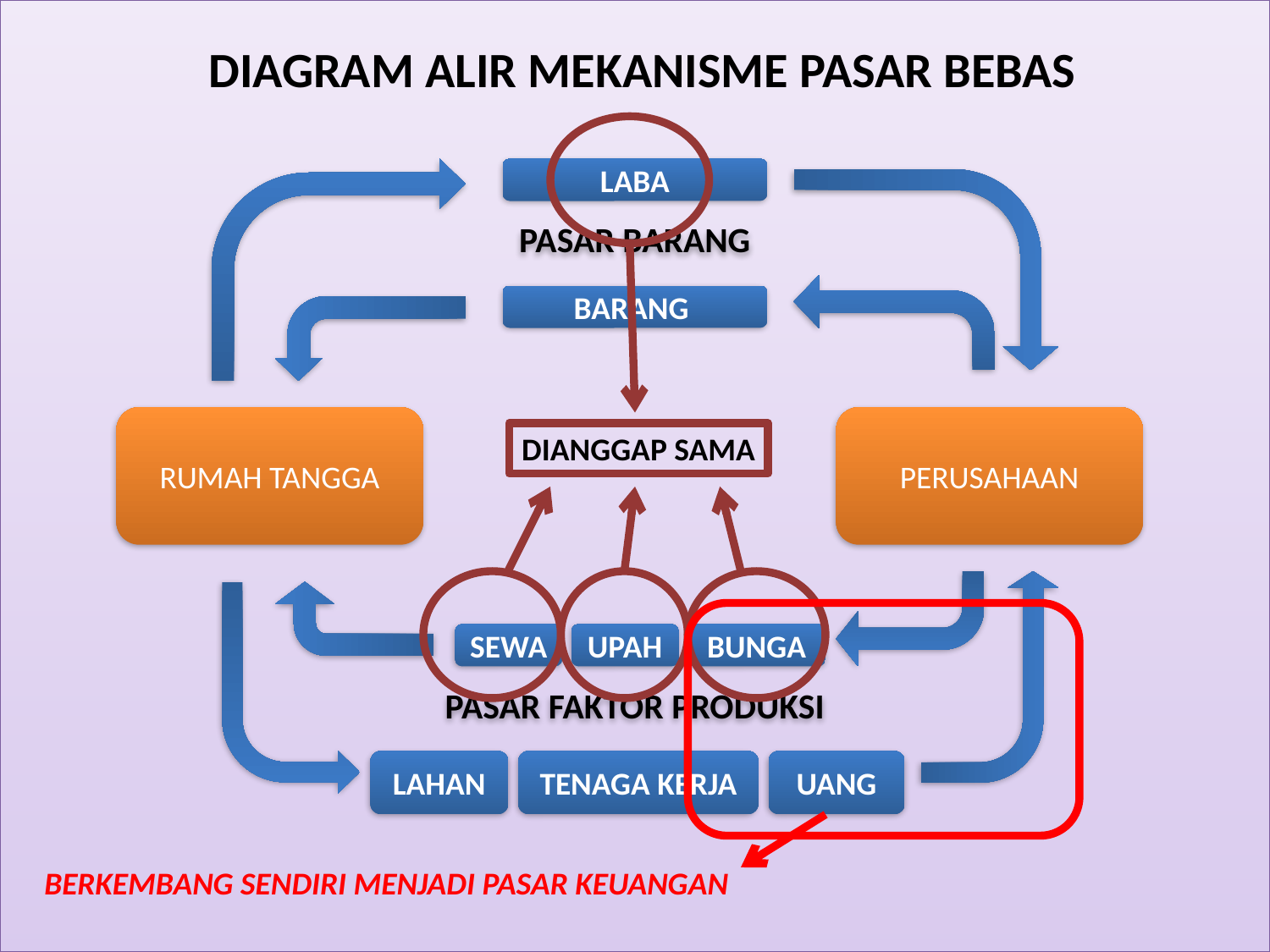

DIAGRAM ALIR MEKANISME PASAR BEBAS

LABA
PASAR BARANG

BARANG
RUMAH TANGGA
PERUSAHAAN

SEWA
UPAH
BUNGA
PASAR FAKTOR PRODUKSI
LAHAN
TENAGA KERJA
UANG
DIANGGAP SAMA

BERKEMBANG SENDIRI MENJADI PASAR KEUANGAN